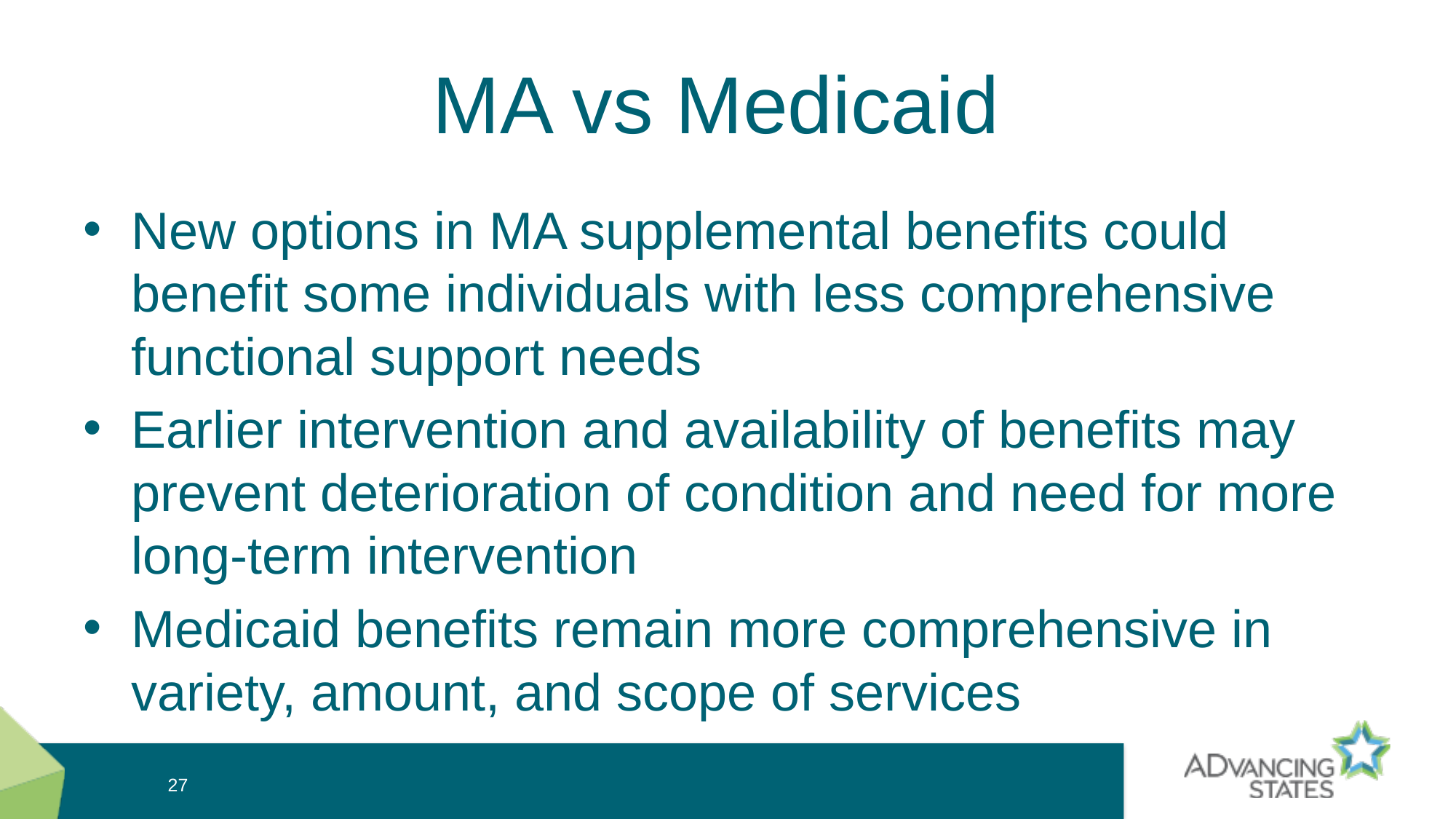

# MA vs Medicaid
New options in MA supplemental benefits could benefit some individuals with less comprehensive functional support needs
Earlier intervention and availability of benefits may prevent deterioration of condition and need for more long-term intervention
Medicaid benefits remain more comprehensive in variety, amount, and scope of services
27